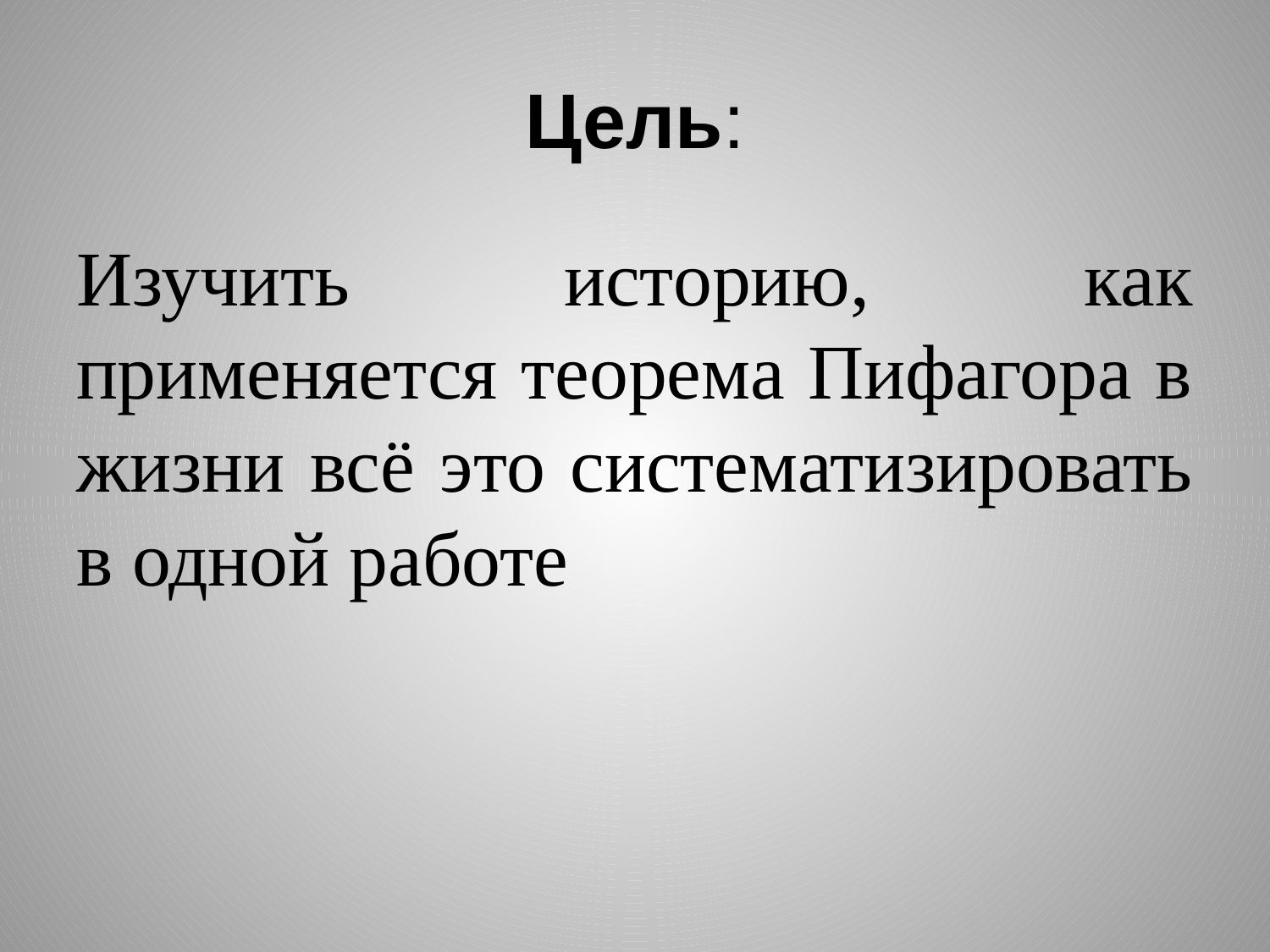

# Цель:
Изучить историю, как применяется теорема Пифагора в жизни всё это систематизировать в одной работе